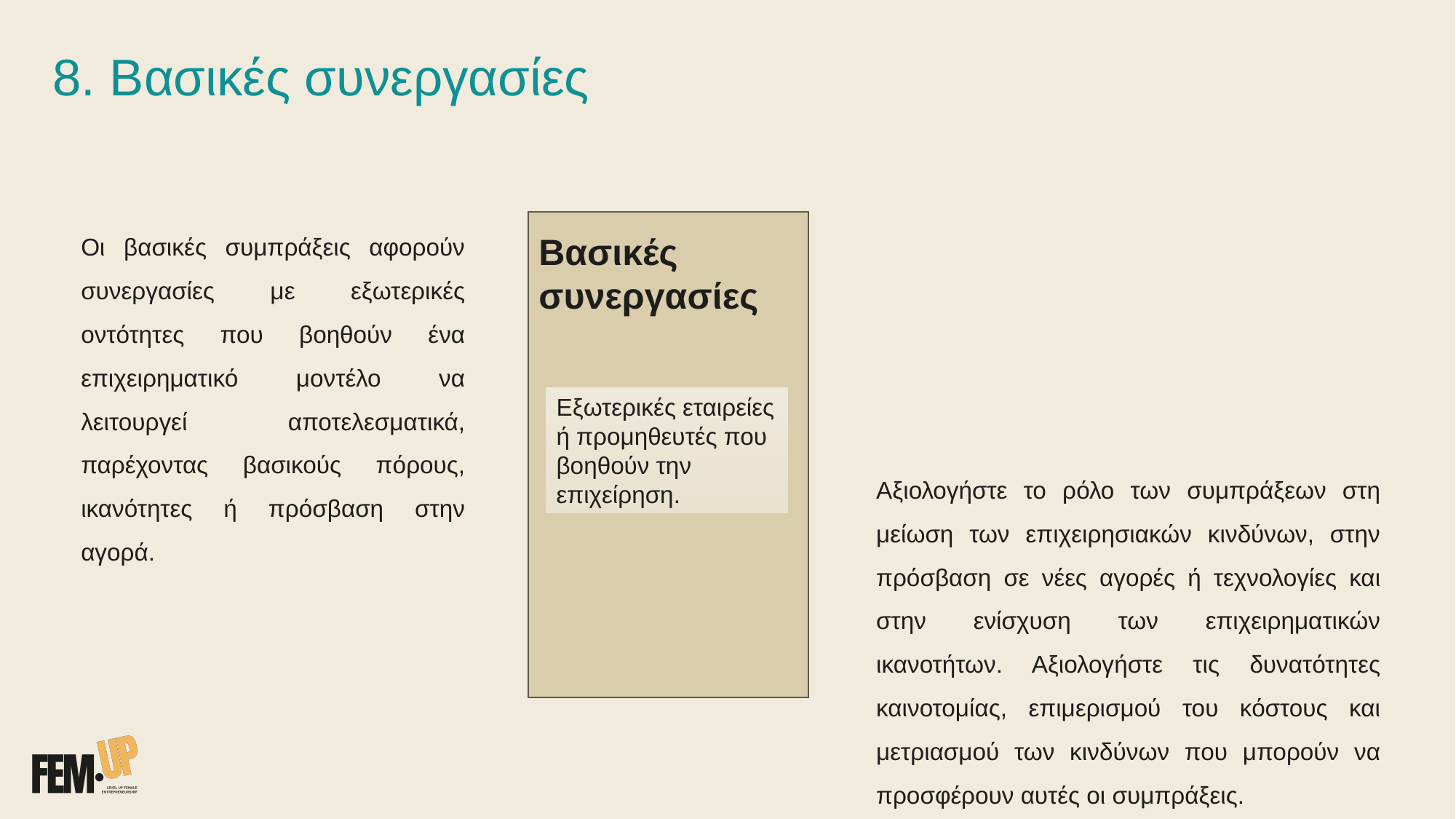

# 8. Βασικές συνεργασίες
Οι βασικές συμπράξεις αφορούν συνεργασίες με εξωτερικές οντότητες που βοηθούν ένα επιχειρηματικό μοντέλο να λειτουργεί αποτελεσματικά, παρέχοντας βασικούς πόρους, ικανότητες ή πρόσβαση στην αγορά.

Εξωτερικές εταιρείες ή προμηθευτές που βοηθούν την επιχείρηση.
Βασικές συνεργασίες
Αξιολογήστε το ρόλο των συμπράξεων στη μείωση των επιχειρησιακών κινδύνων, στην πρόσβαση σε νέες αγορές ή τεχνολογίες και στην ενίσχυση των επιχειρηματικών ικανοτήτων. Αξιολογήστε τις δυνατότητες καινοτομίας, επιμερισμού του κόστους και μετριασμού των κινδύνων που μπορούν να προσφέρουν αυτές οι συμπράξεις.